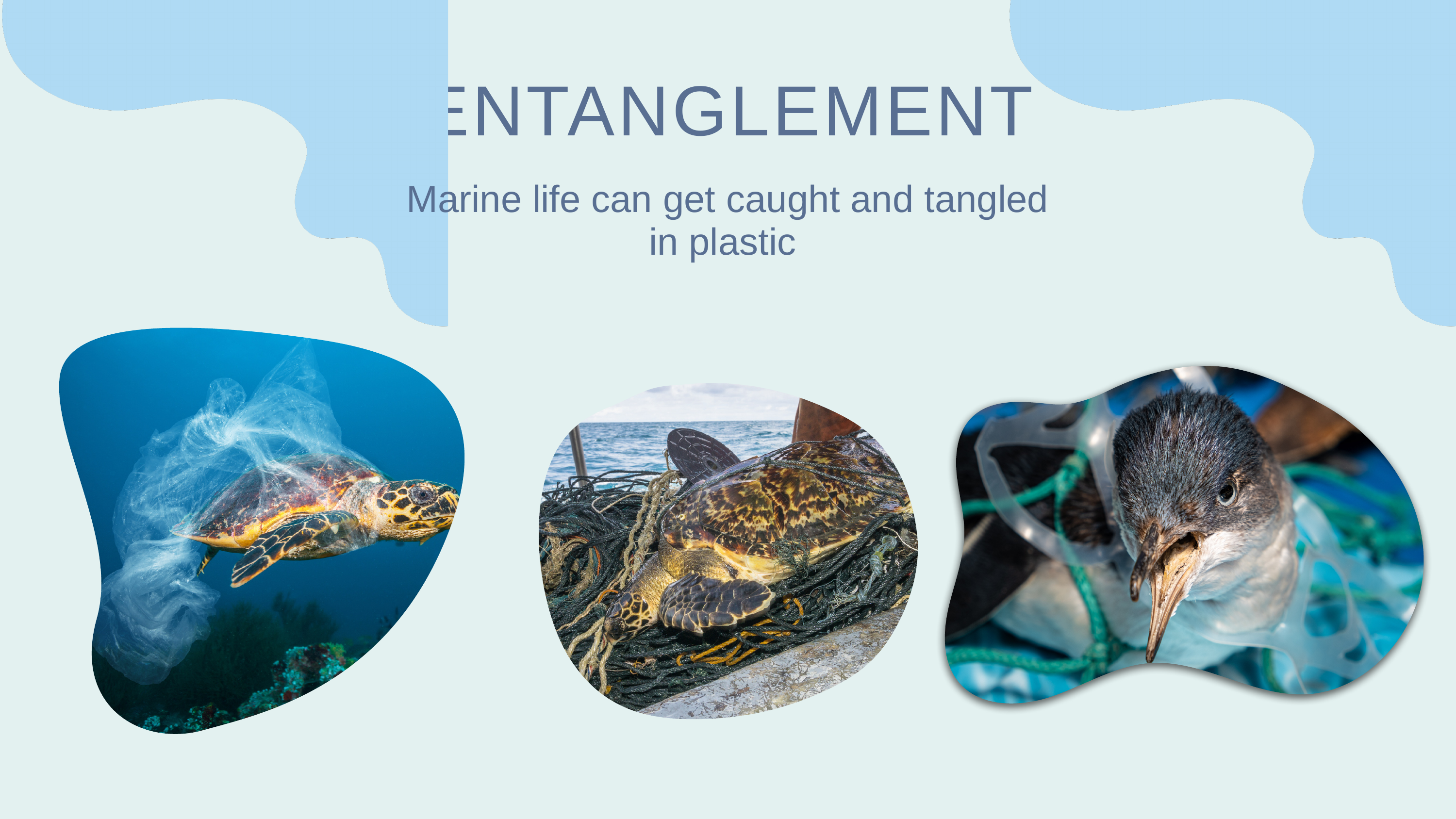

ENTANGLEMENT
Marine life can get caught and tangled in plastic